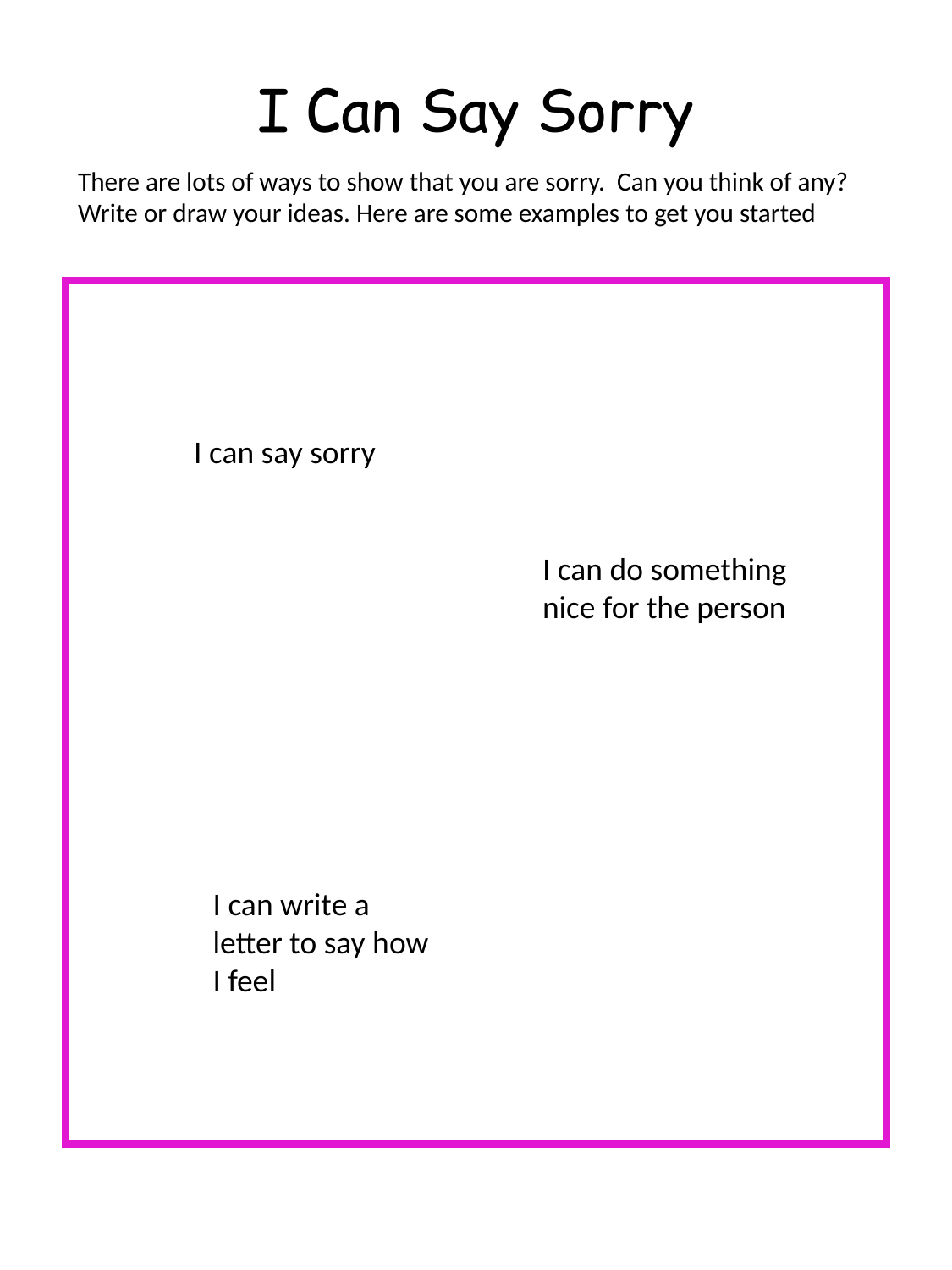

# I Can Say Sorry
There are lots of ways to show that you are sorry.  Can you think of any? Write or draw your ideas. Here are some examples to get you started

I can say sorry
I can do something nice for the person
I can write a letter to say how I feel